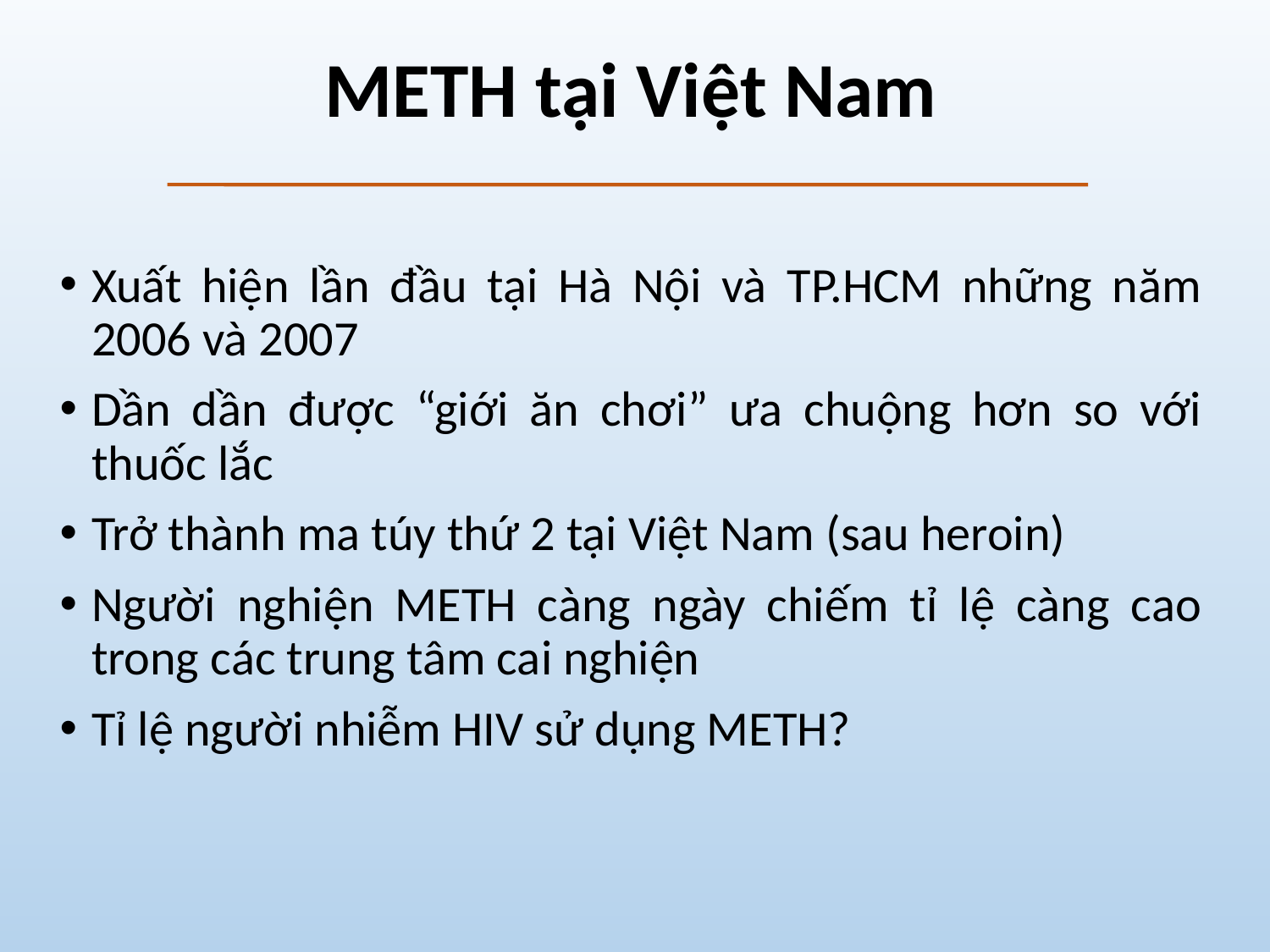

# METH tại Việt Nam
Xuất hiện lần đầu tại Hà Nội và TP.HCM những năm 2006 và 2007
Dần dần được “giới ăn chơi” ưa chuộng hơn so với thuốc lắc
Trở thành ma túy thứ 2 tại Việt Nam (sau heroin)
Người nghiện METH càng ngày chiếm tỉ lệ càng cao trong các trung tâm cai nghiện
Tỉ lệ người nhiễm HIV sử dụng METH?